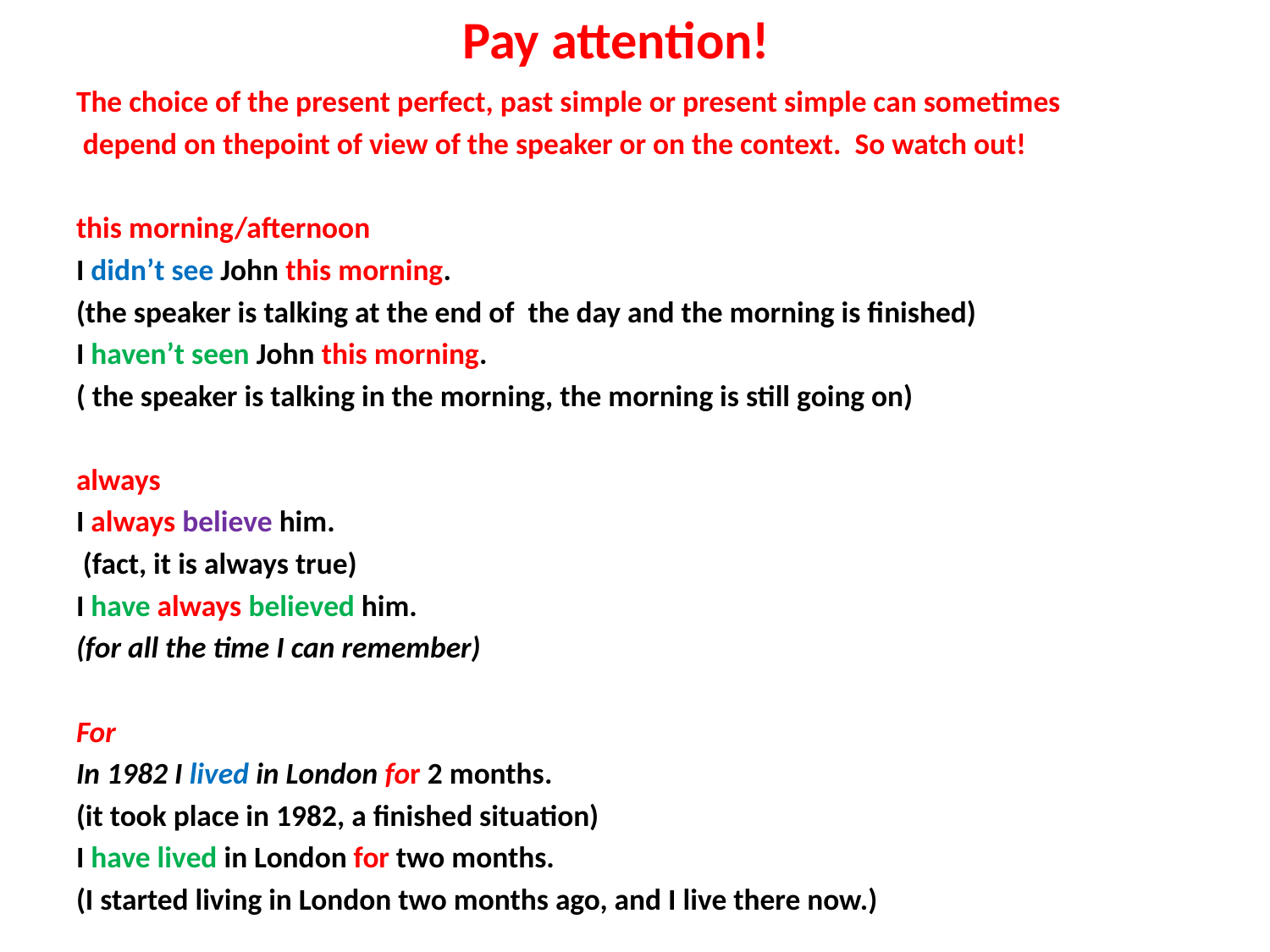

# Pay attention!
The choice of the present perfect, past simple or present simple can sometimes
 depend on thepoint of view of the speaker or on the context.  So watch out!

this morning/afternoon
I didn’t see John this morning.
(the speaker is talking at the end of  the day and the morning is finished)
I haven’t seen John this morning.
( the speaker is talking in the morning, the morning is still going on)

always
I always believe him.
 (fact, it is always true)
I have always believed him.
(for all the time I can remember)

For
In 1982 I lived in London for 2 months.
(it took place in 1982, a finished situation)
I have lived in London for two months.
(I started living in London two months ago, and I live there now.)